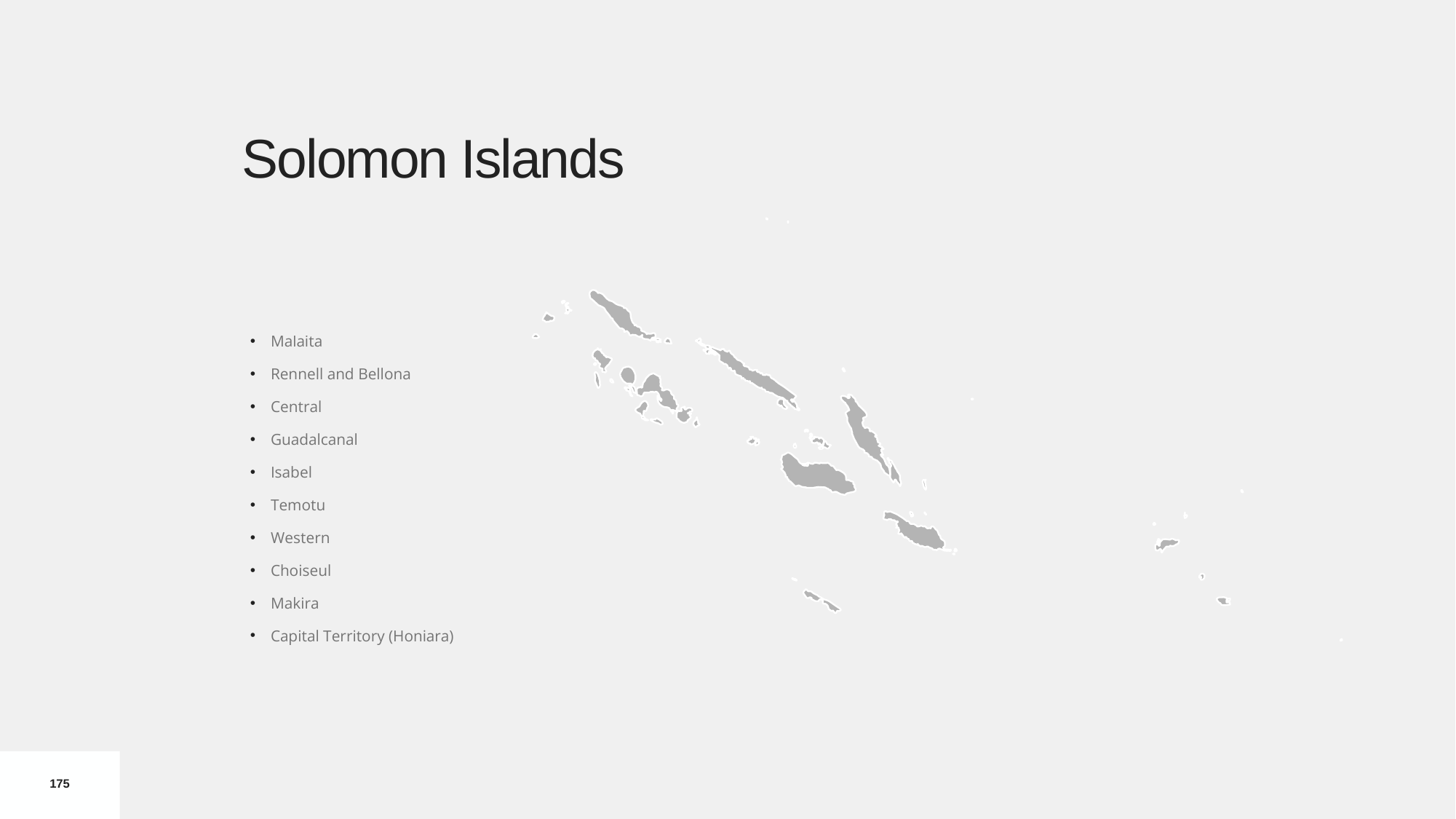

# Solomon Islands

Malaita
Rennell and Bellona
Central
Guadalcanal
Isabel
Temotu
Western
Choiseul
Makira
Capital Territory (Honiara)